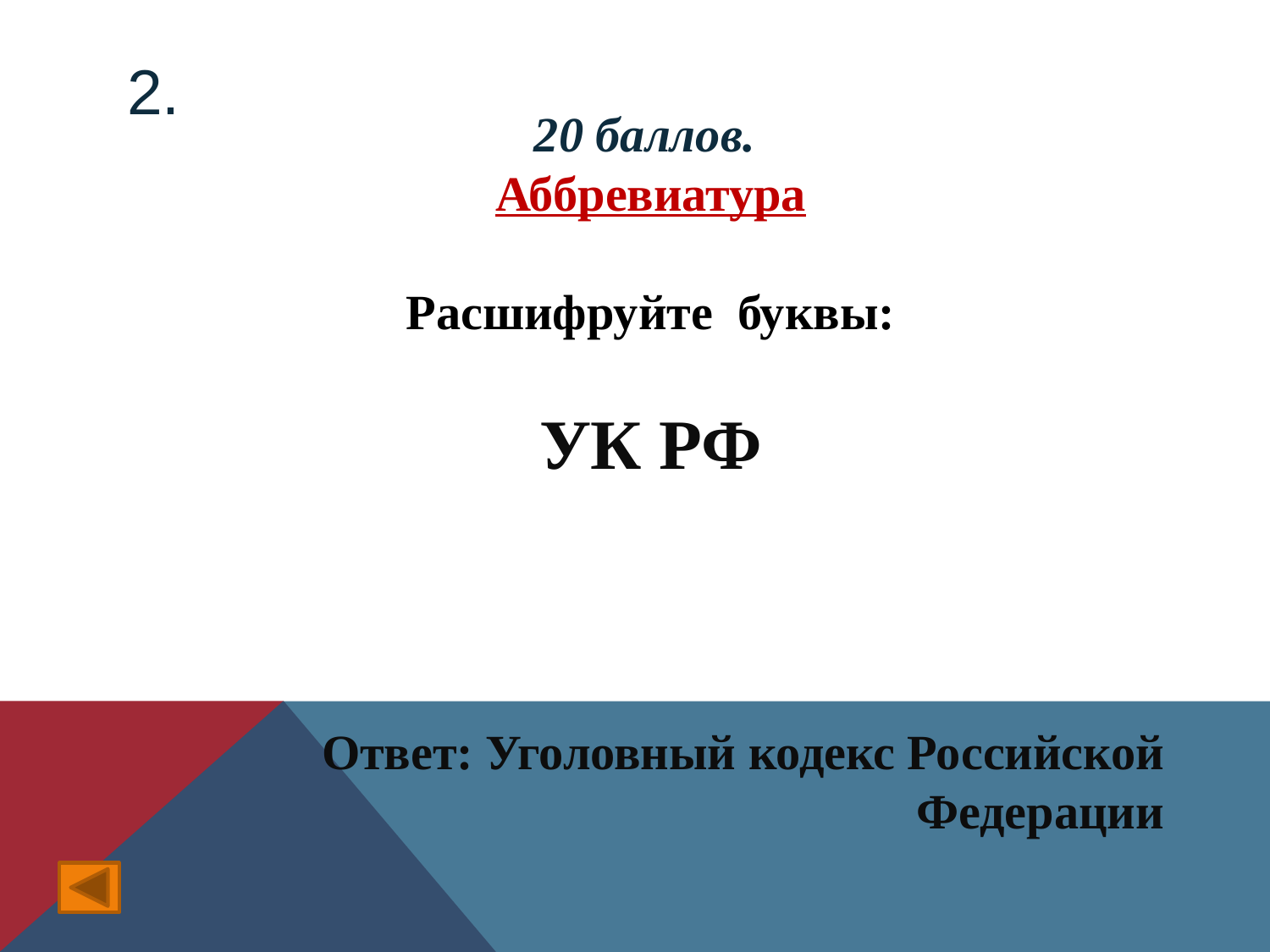

# 2.
20 баллов.
Аббревиатура

Расшифруйте  буквы:

УК РФ

Ответ: Уголовный кодекс Российской Федерации